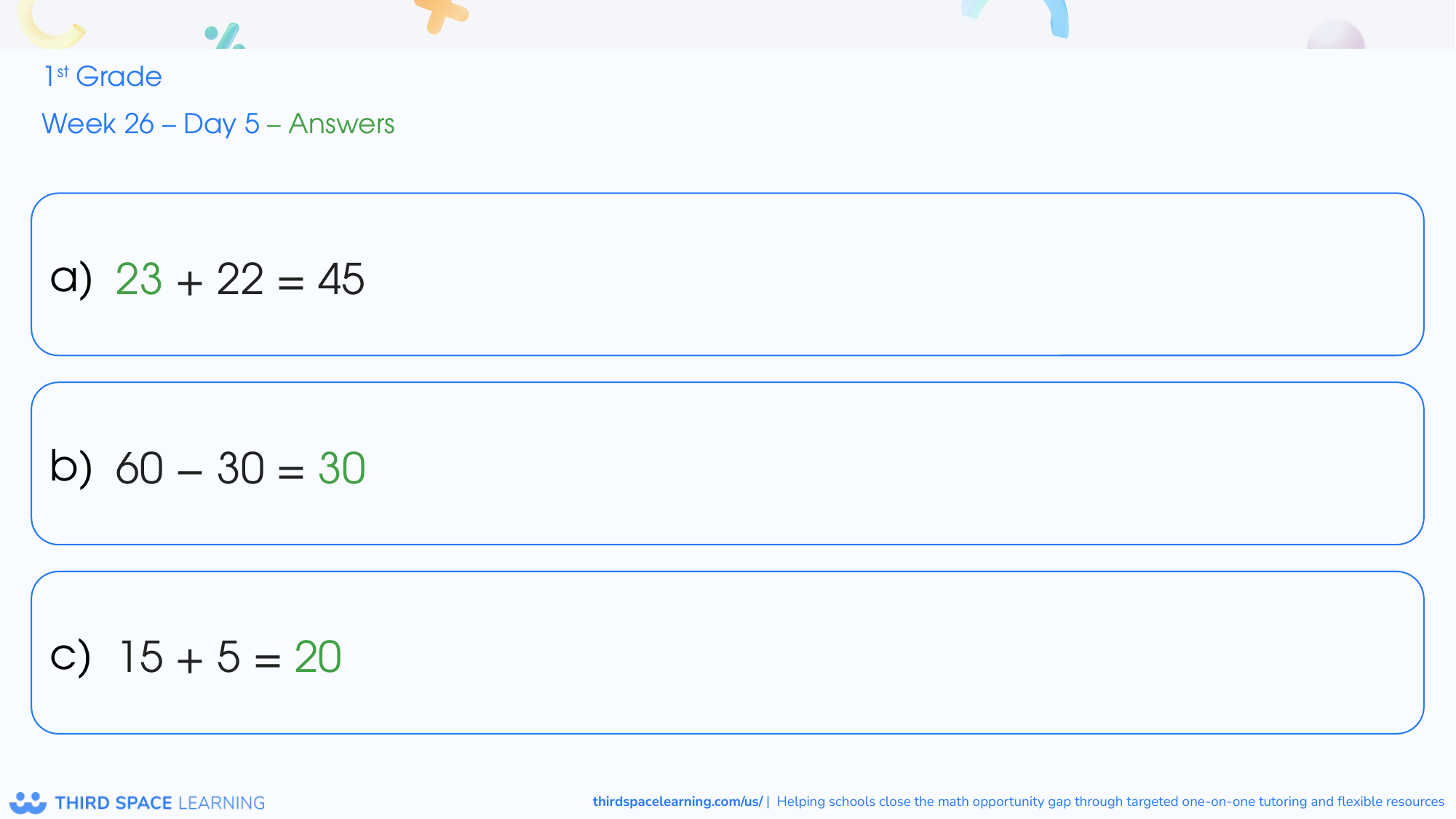

1st Grade
Week 26 – Day 5 – Answers
23 + 22 = 45
60 − 30 = 30
15 + 5 = 20